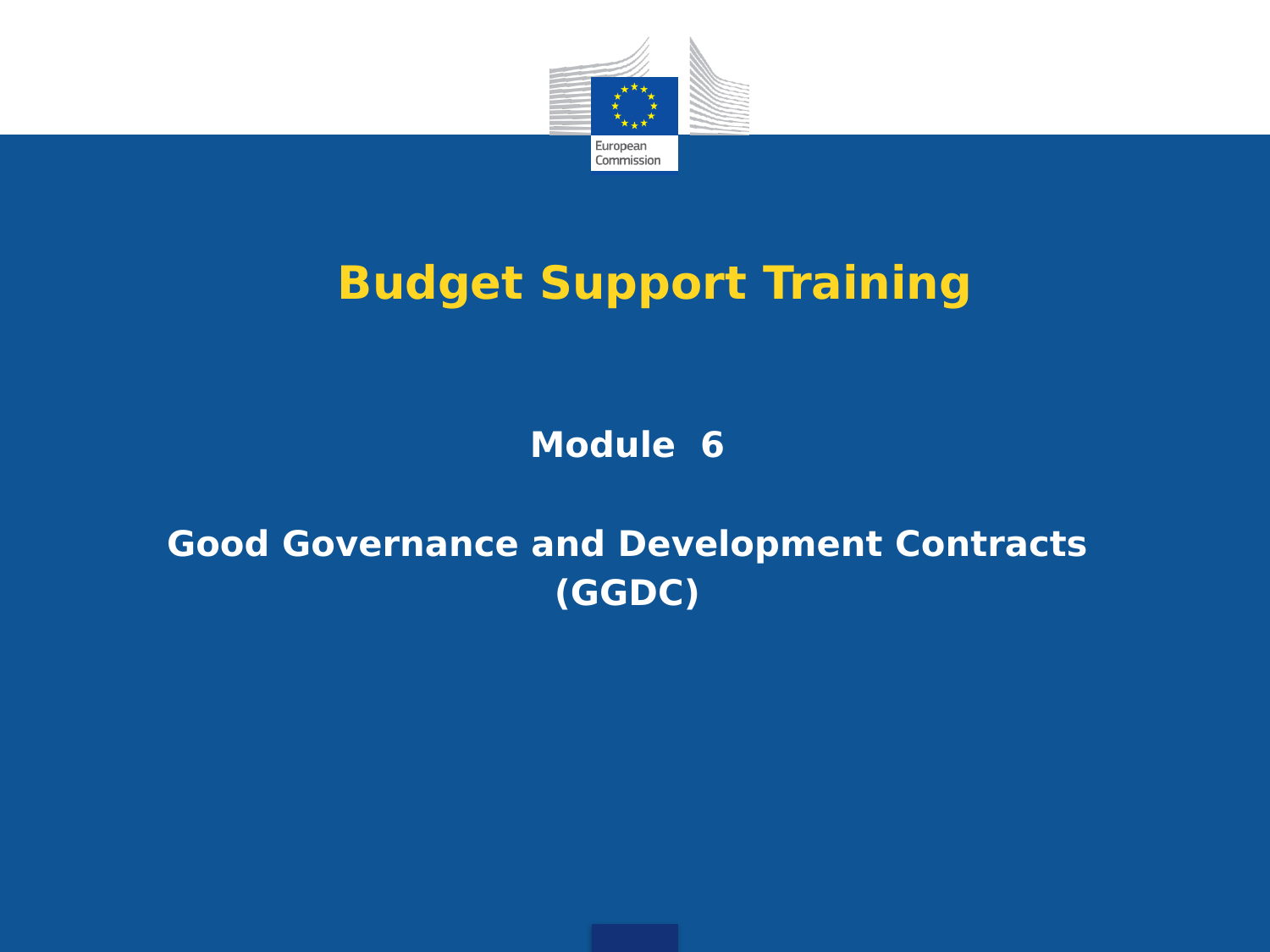

# Budget Support Training
Module  6

Good Governance and Development Contracts
(GGDC)